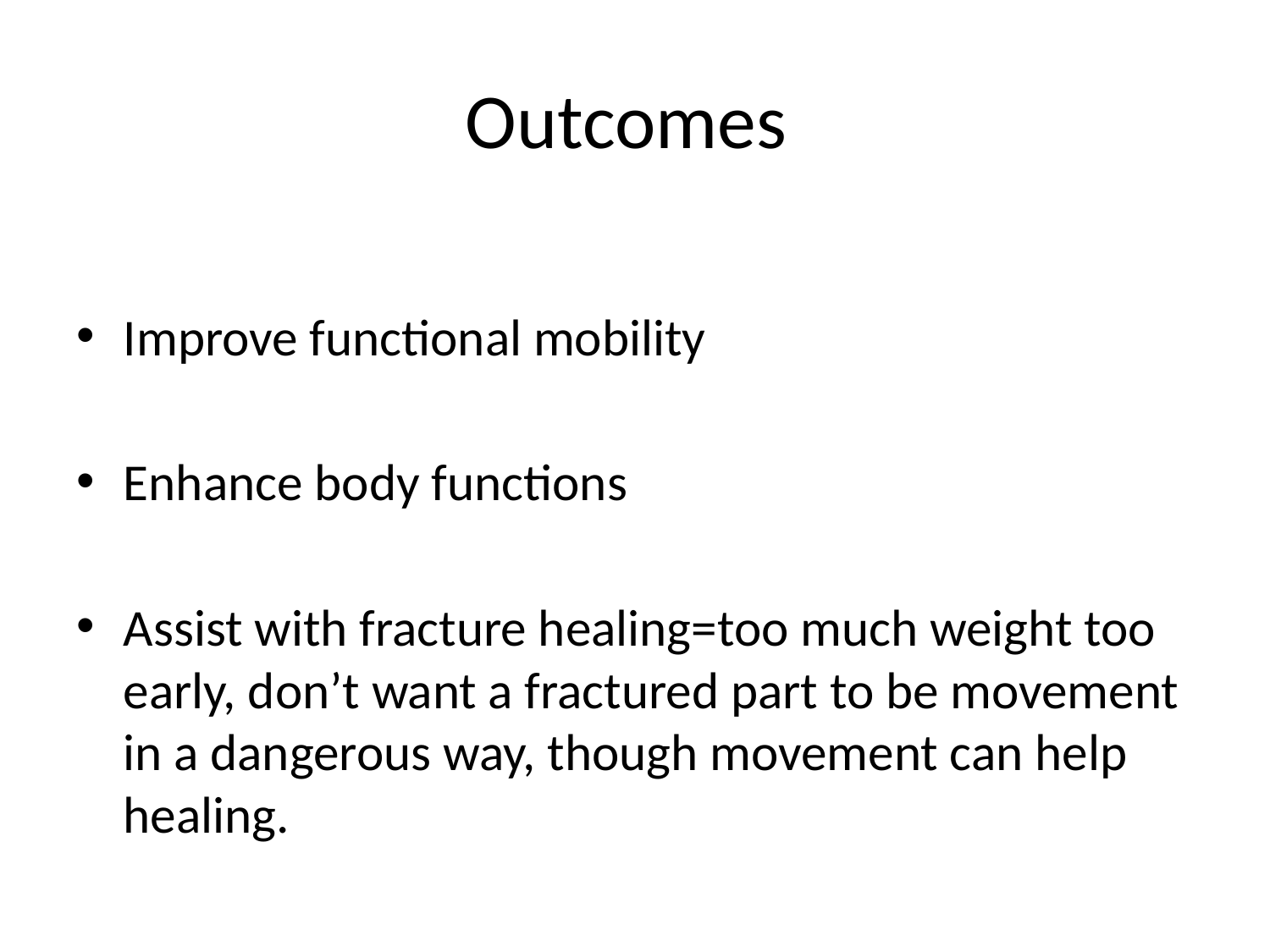

# Outcomes
Improve functional mobility

Enhance body functions

Assist with fracture healing=too much weight too early, don’t want a fractured part to be movement in a dangerous way, though movement can help healing.